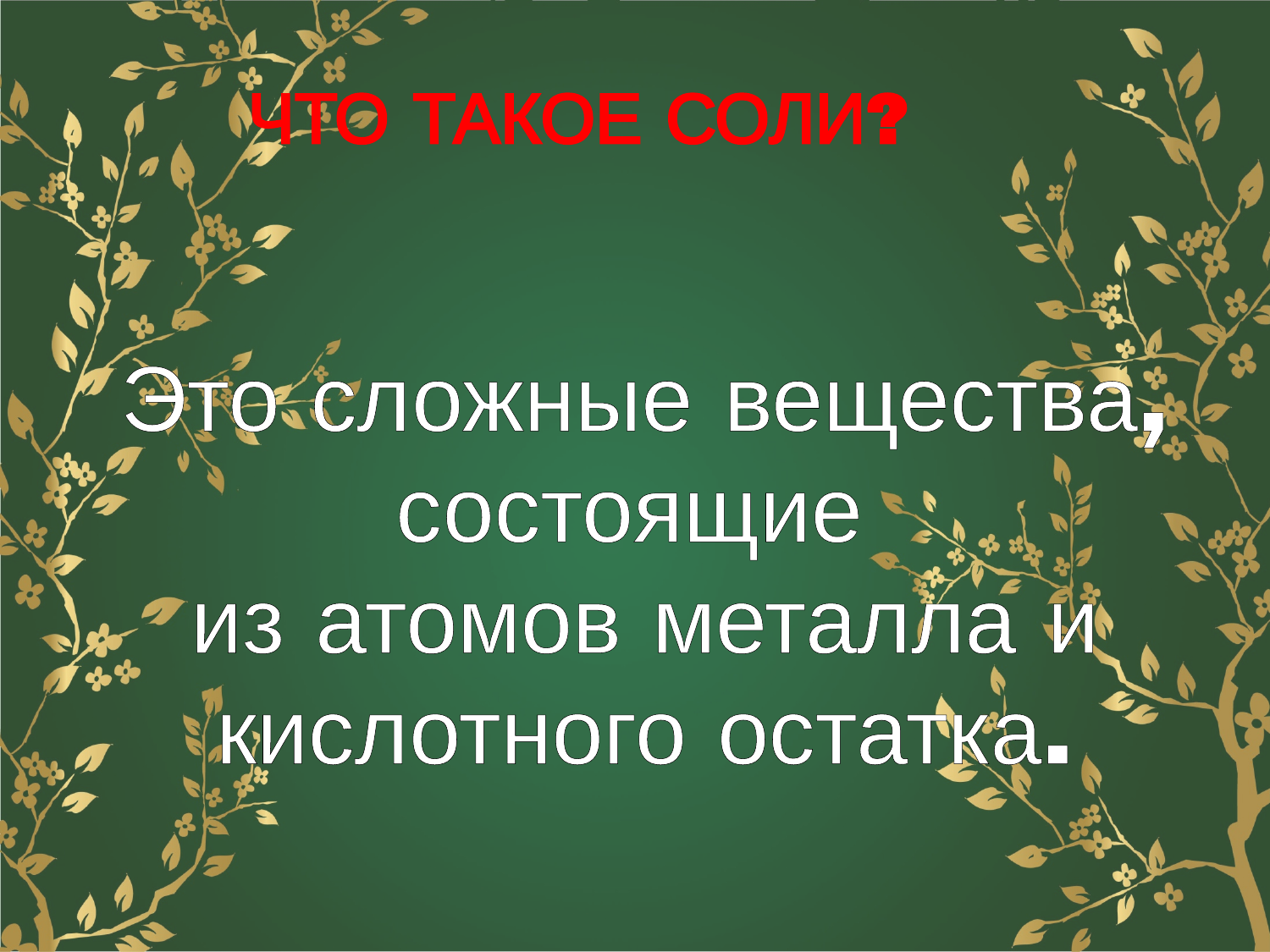

# Что такое соли?
Это сложные вещества,
состоящие
из атомов металла и кислотного остатка.